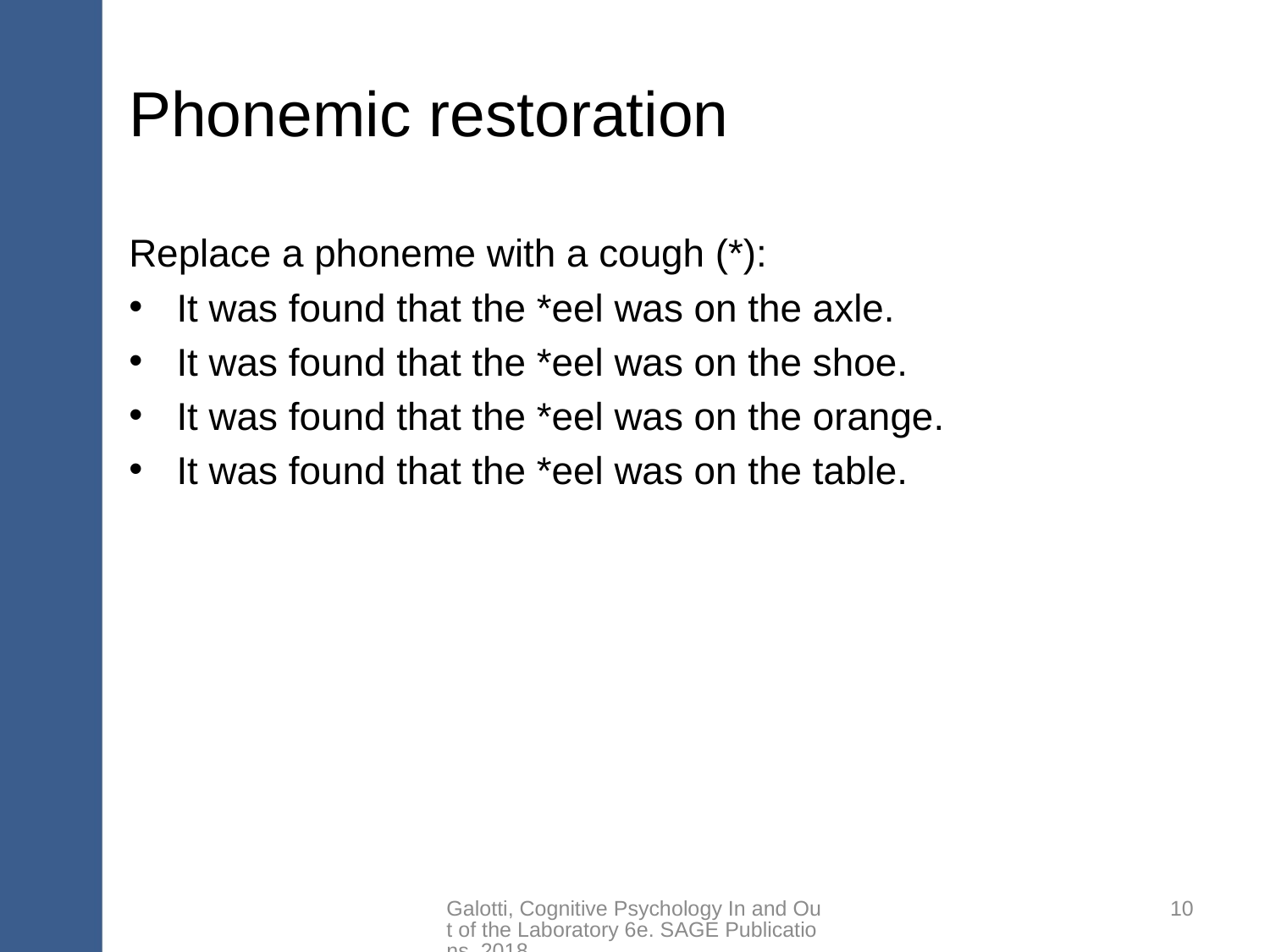

# Phonemic restoration
Replace a phoneme with a cough (*):
It was found that the *eel was on the axle.
It was found that the *eel was on the shoe.
It was found that the *eel was on the orange.
It was found that the *eel was on the table.

Galotti, Cognitive Psychology In and Out of the Laboratory 6e. SAGE Publications, 2018.
10